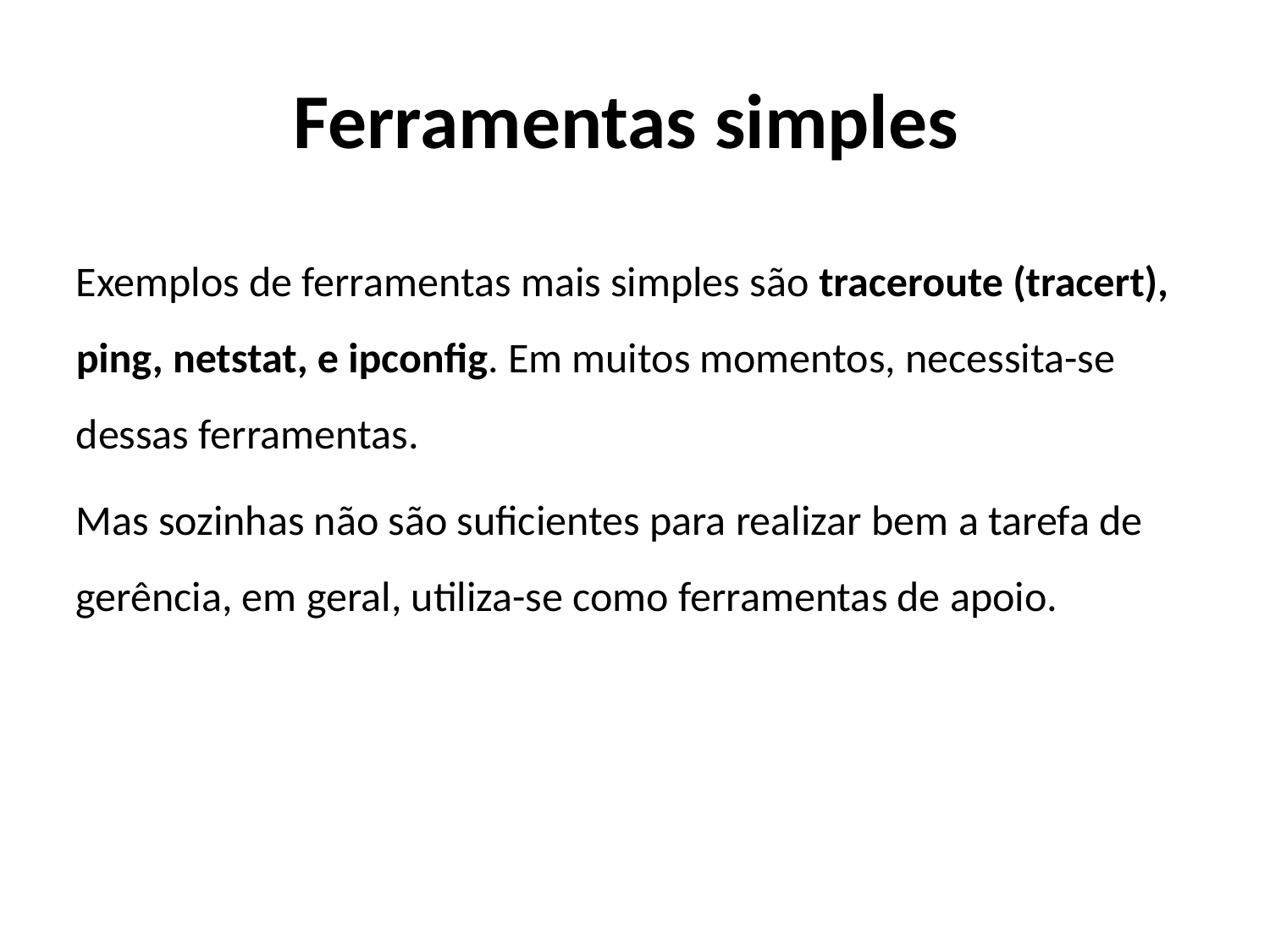

Ferramentas simples
Exemplos de ferramentas mais simples são traceroute (tracert), ping, netstat, e ipconfig. Em muitos momentos, necessita-se dessas ferramentas.
Mas sozinhas não são suficientes para realizar bem a tarefa de gerência, em geral, utiliza-se como ferramentas de apoio.